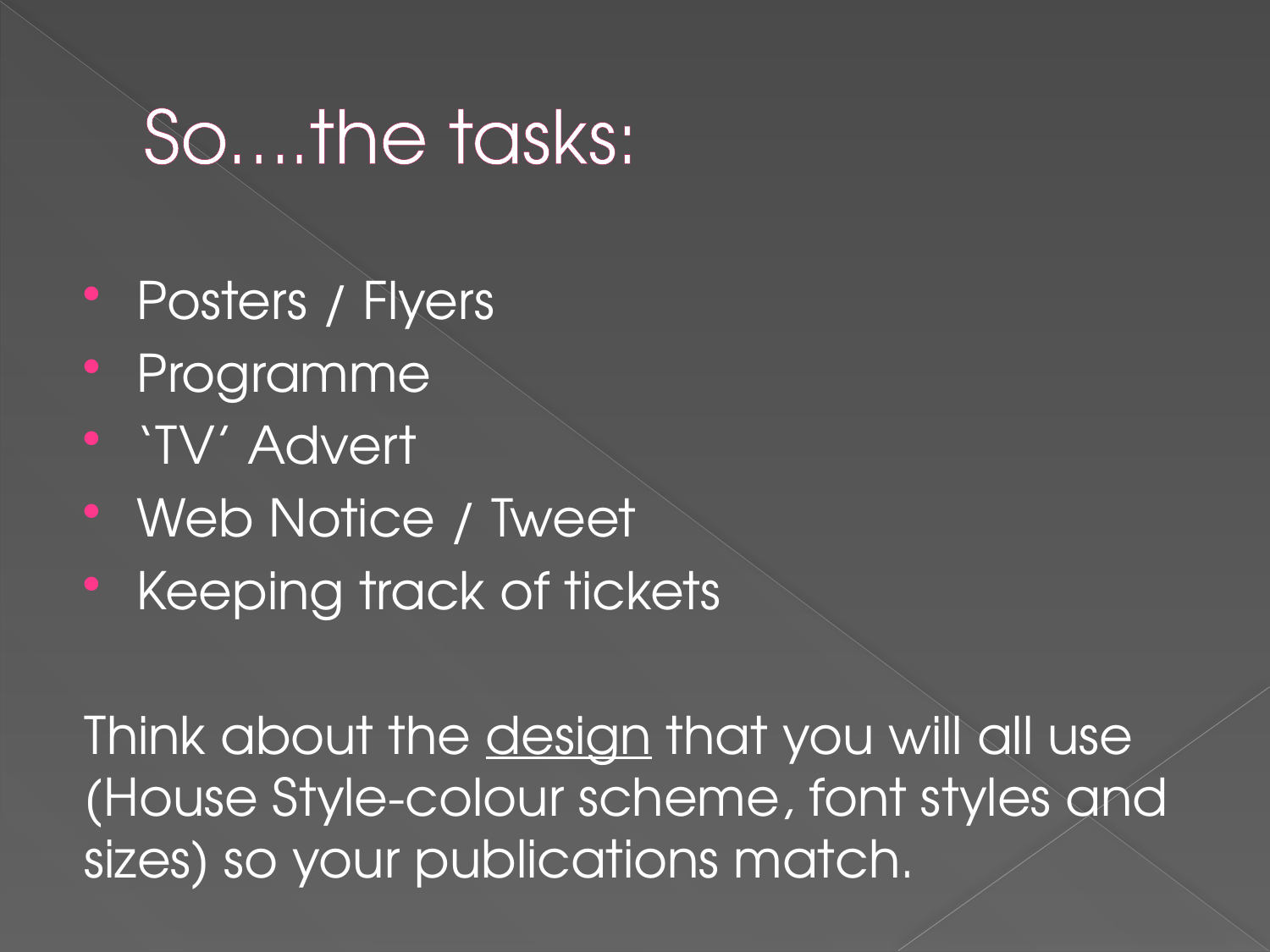

# So….the tasks:
Posters / Flyers
Programme
‘TV’ Advert
Web Notice / Tweet
Keeping track of tickets

Think about the design that you will all use (House Style-colour scheme, font styles and sizes) so your publications match.